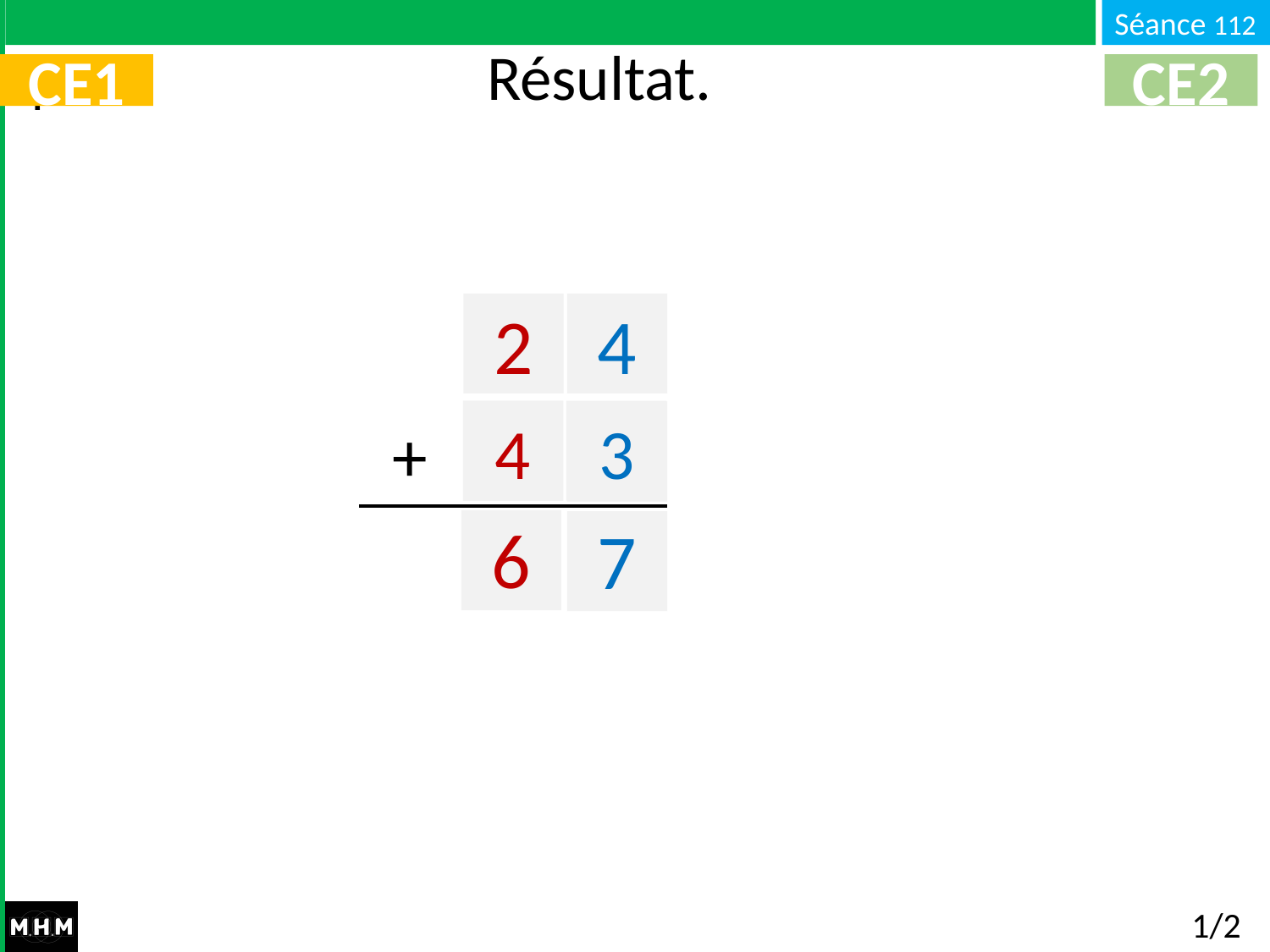

# Résultat.
CE1
CE2
2
4
+
4
…
3
…
6
7
1/2